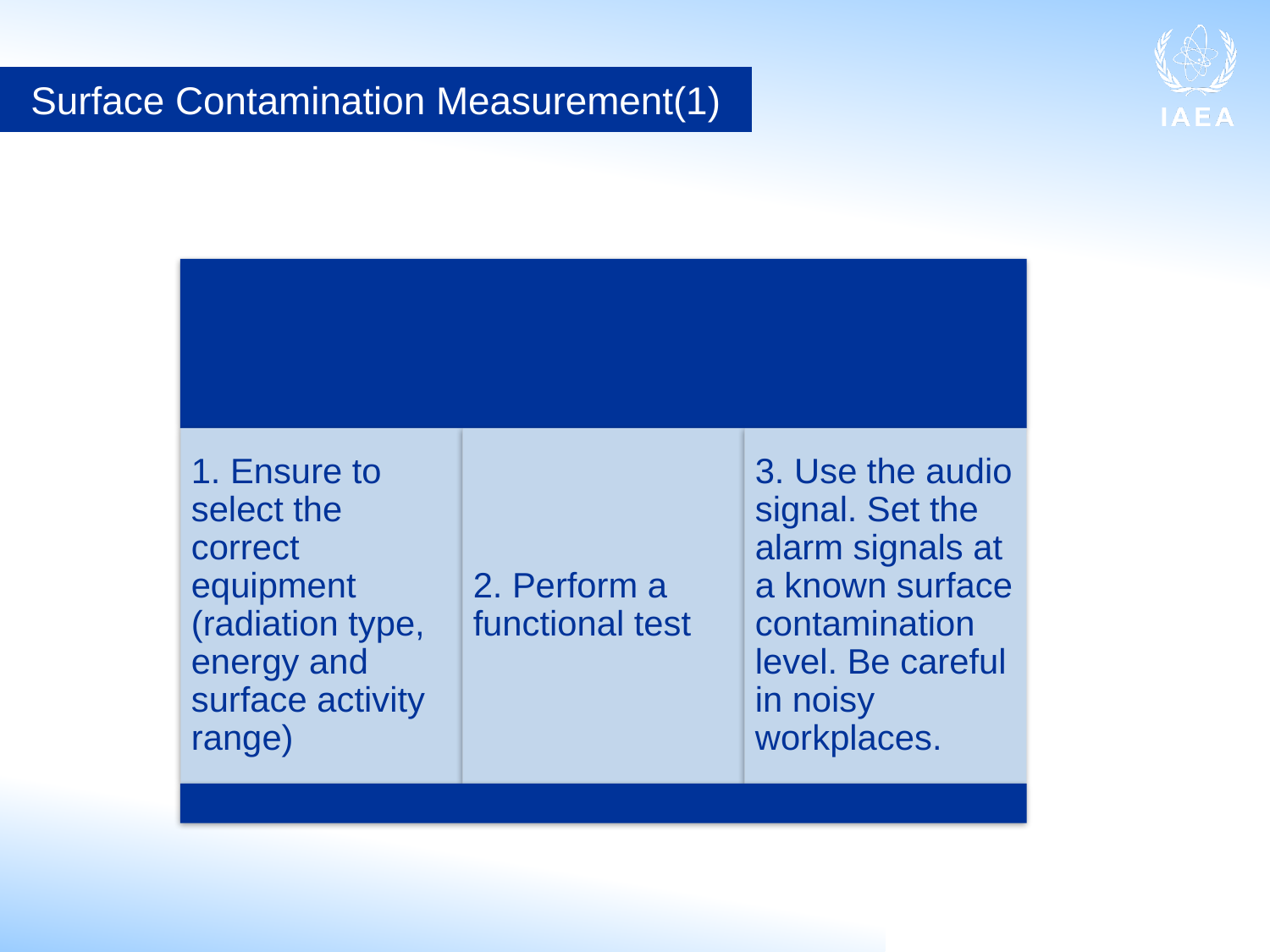

Surface Contamination Measurement(1)
       Before starting a measurement:
1. Ensure to select the correct equipment (radiation type, energy and surface activity range)
2. Perform a functional test
3. Use the audio signal. Set the alarm signals at a known surface contamination level. Be careful in noisy workplaces.